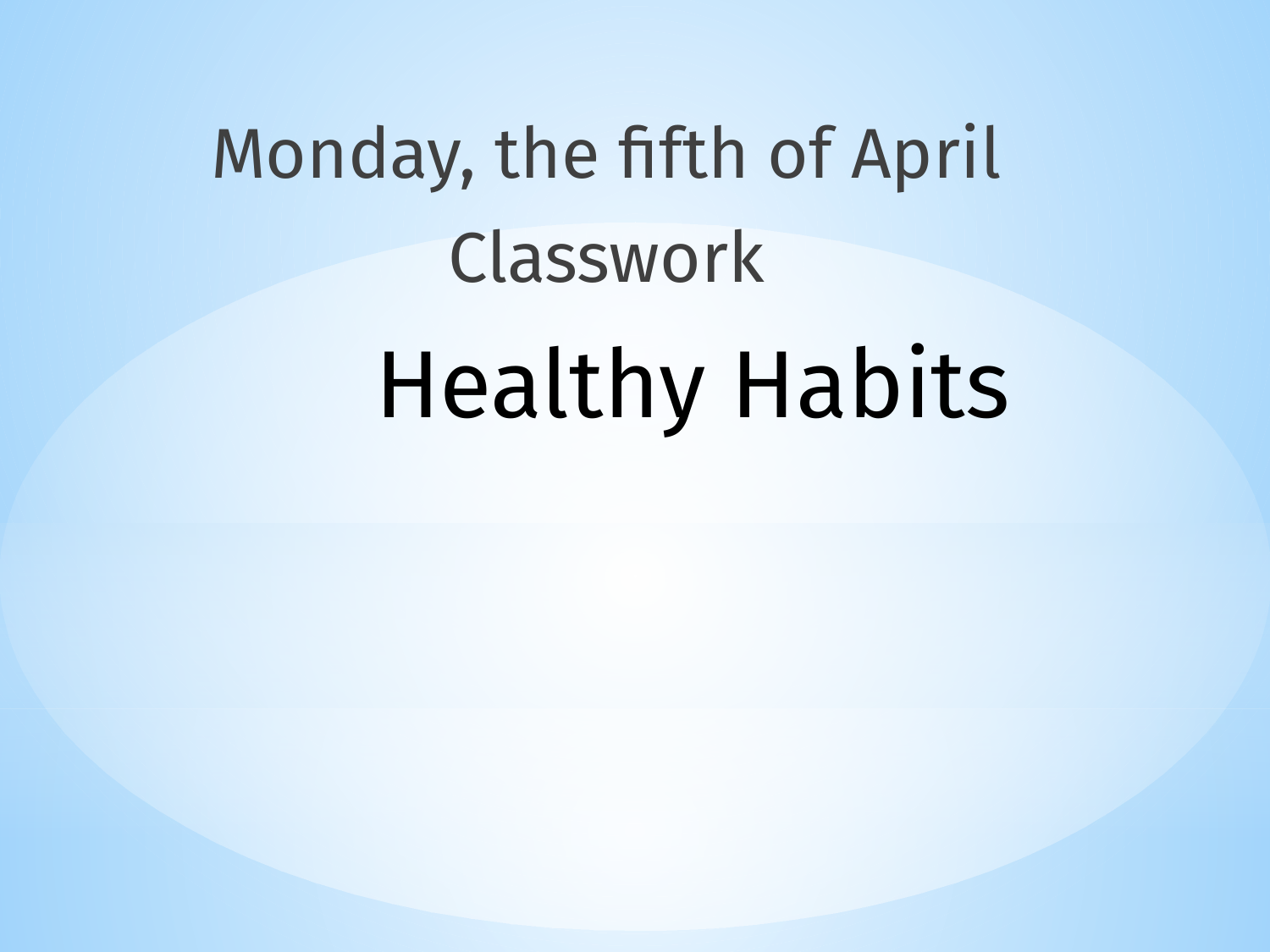

Monday, the fifth of April
Classwork
Healthy Habits
#